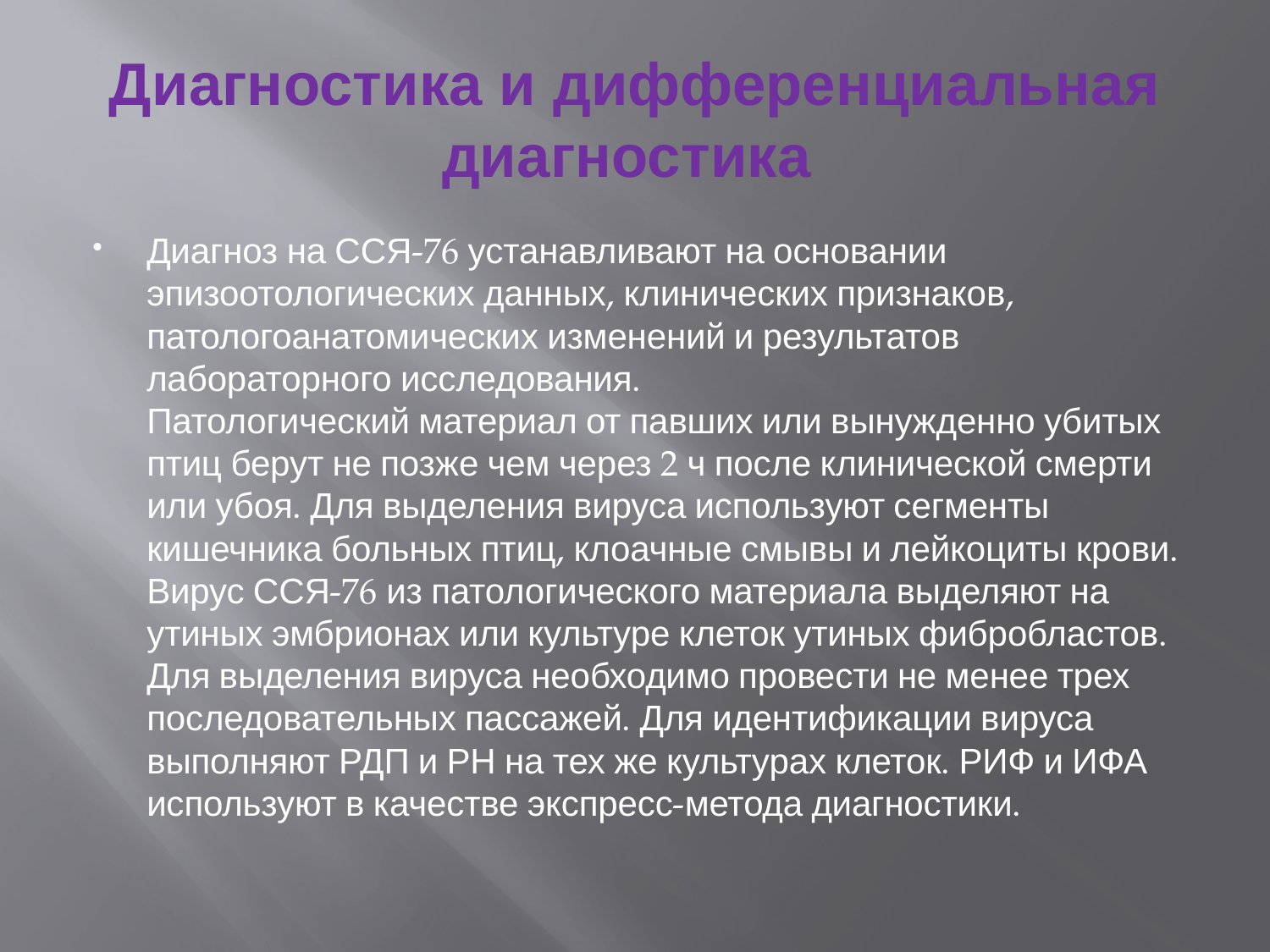

# Диагностика и дифференциальная диагностика
Диагноз на ССЯ-76 устанавливают на основании эпизоотологических данных, клинических признаков, патологоанатомических изменений и результатов лабораторного исследования. 
Патологический материал от павших или вынужденно убитых птиц берут не позже чем через 2 ч после клинической смерти или убоя. Для выделения вируса используют сегменты кишечника больных птиц, клоачные смывы и лейкоциты крови. 
Вирус ССЯ-76 из патологического материала выделяют на утиных эмбрионах или культуре клеток утиных фибробластов. Для выделения вируса необходимо провести не менее трех последовательных пассажей. Для идентификации вируса выполняют РДП и РН на тех же культурах клеток. РИФ и ИФА используют в качестве экспресс-метода диагностики.